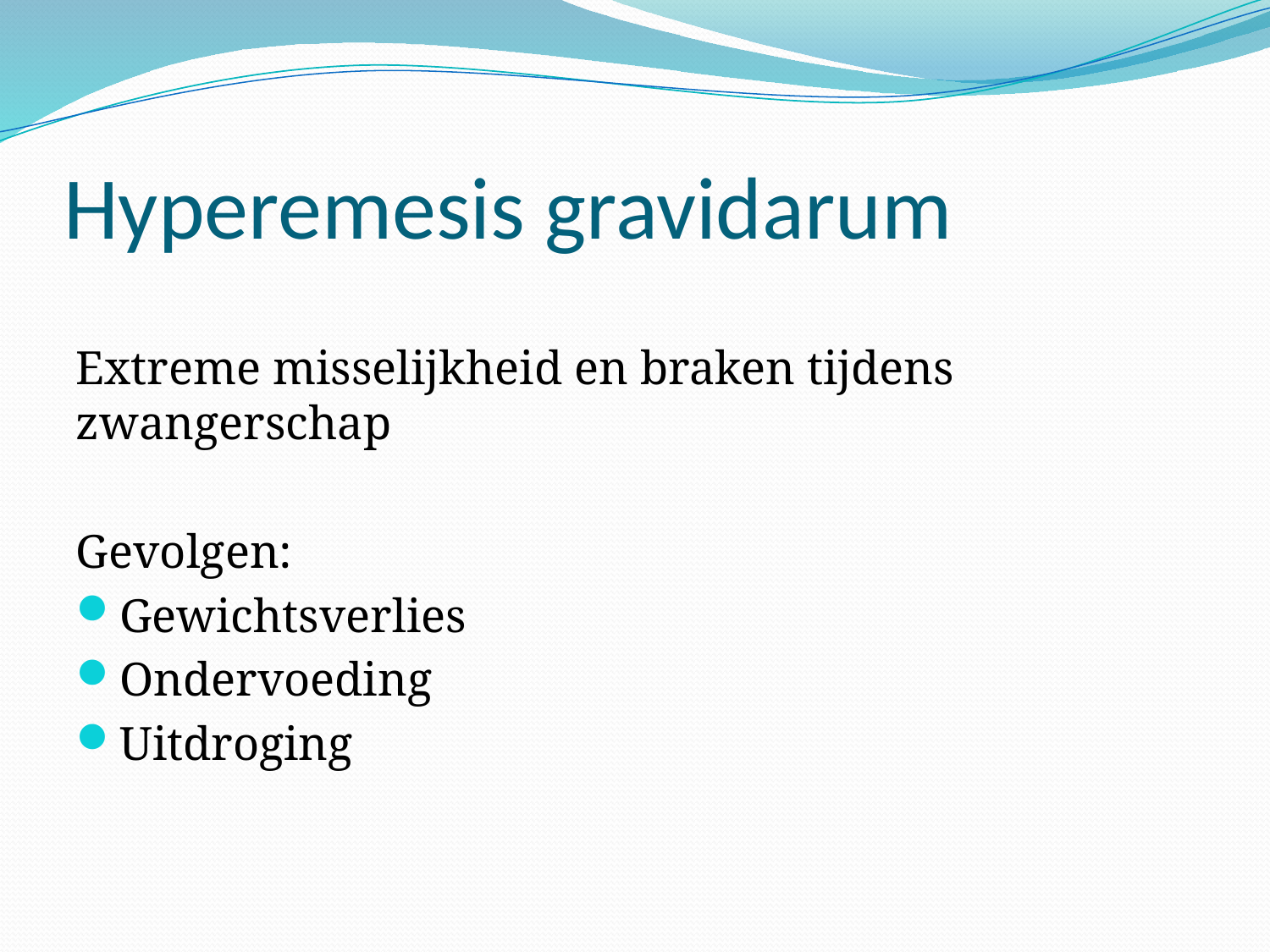

# Hyperemesis gravidarum

Extreme misselijkheid en braken tijdens zwangerschap

Gevolgen:
Gewichtsverlies
Ondervoeding
Uitdroging